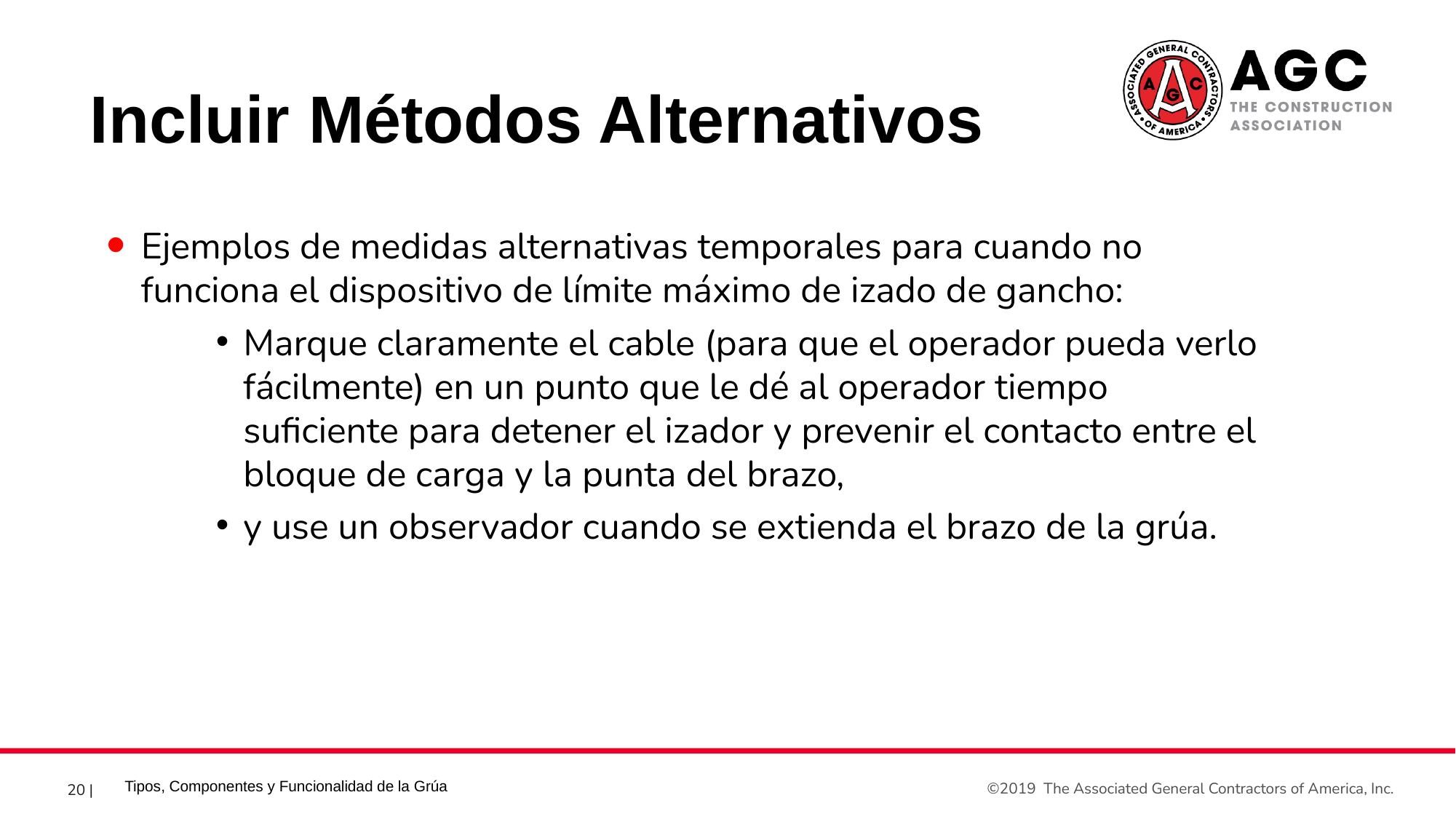

Incluir Métodos Alternativos

Ejemplos de medidas alternativas temporales para cuando no funciona el dispositivo de límite máximo de izado de gancho:
Marque claramente el cable (para que el operador pueda verlo fácilmente) en un punto que le dé al operador tiempo suficiente para detener el izador y prevenir el contacto entre el bloque de carga y la punta del brazo,
y use un observador cuando se extienda el brazo de la grúa.

Tipos, Componentes y Funcionalidad de la Grúa